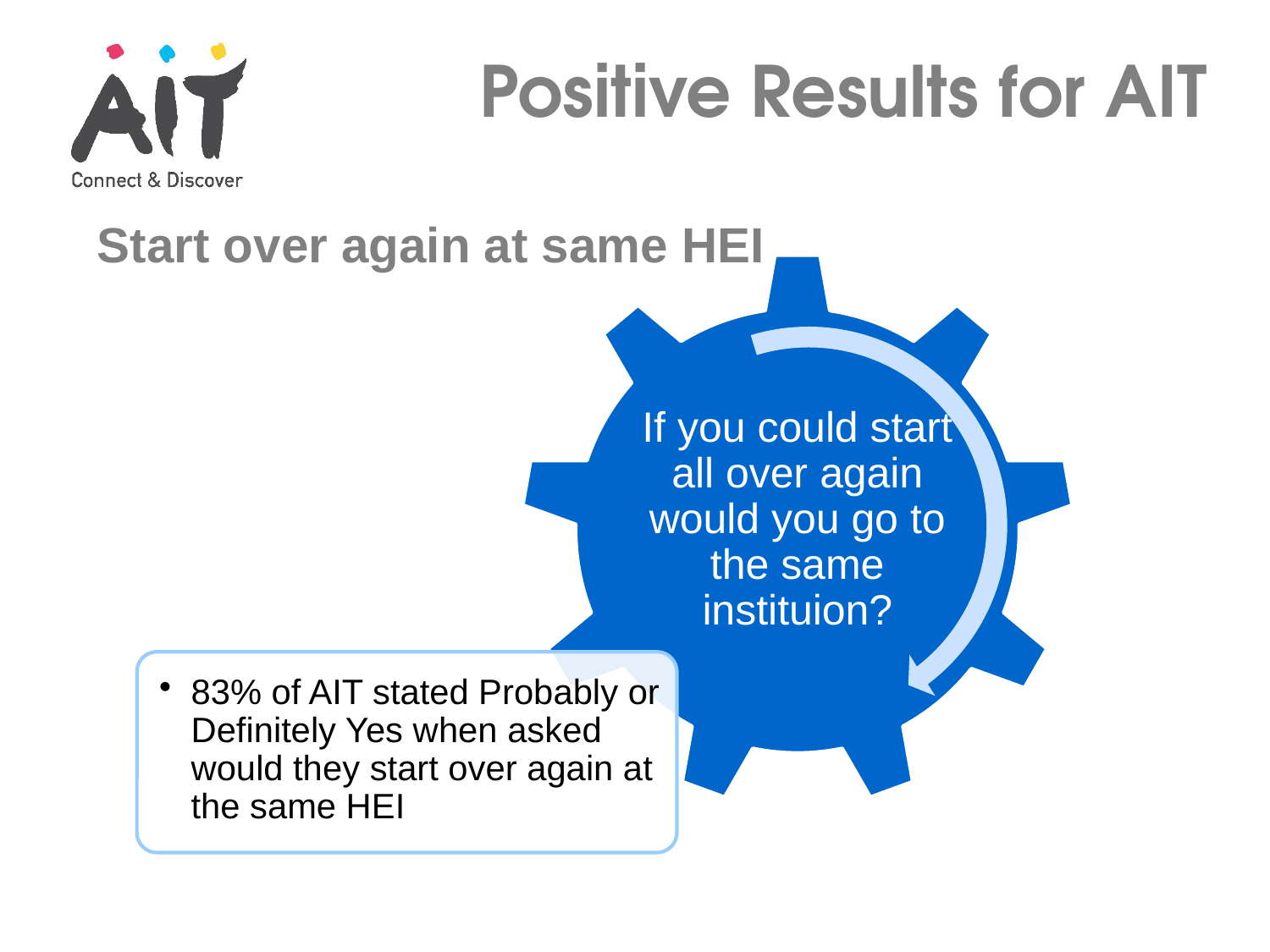

Positive Results for AIT
#
Start over again at same HEI

If you could start all over again would you go to the same instituion?

83% of AIT stated Probably or Definitely Yes when asked would they start over again at the same HEI